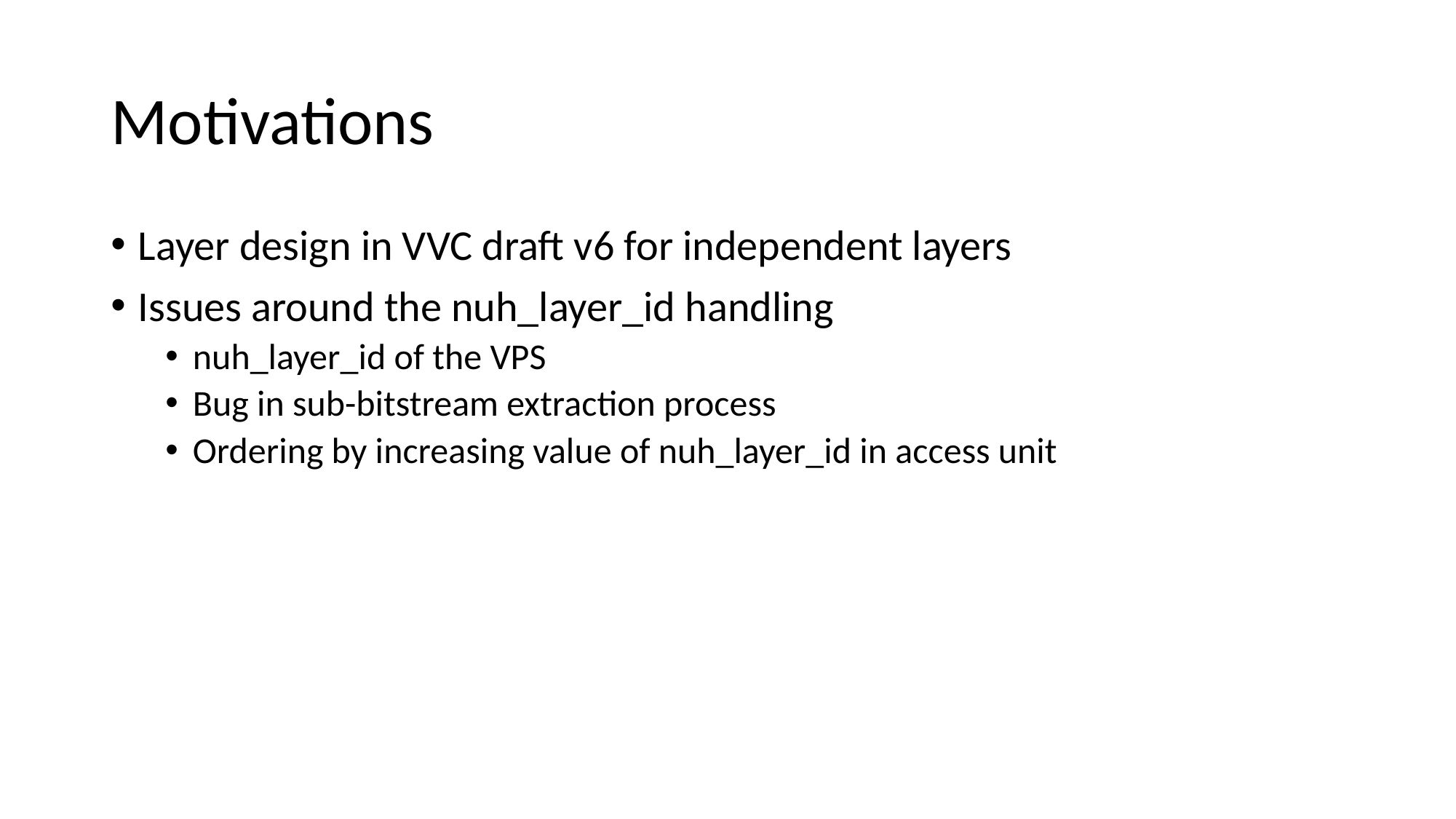

# Motivations
Layer design in VVC draft v6 for independent layers
Issues around the nuh_layer_id handling
nuh_layer_id of the VPS
Bug in sub-bitstream extraction process
Ordering by increasing value of nuh_layer_id in access unit